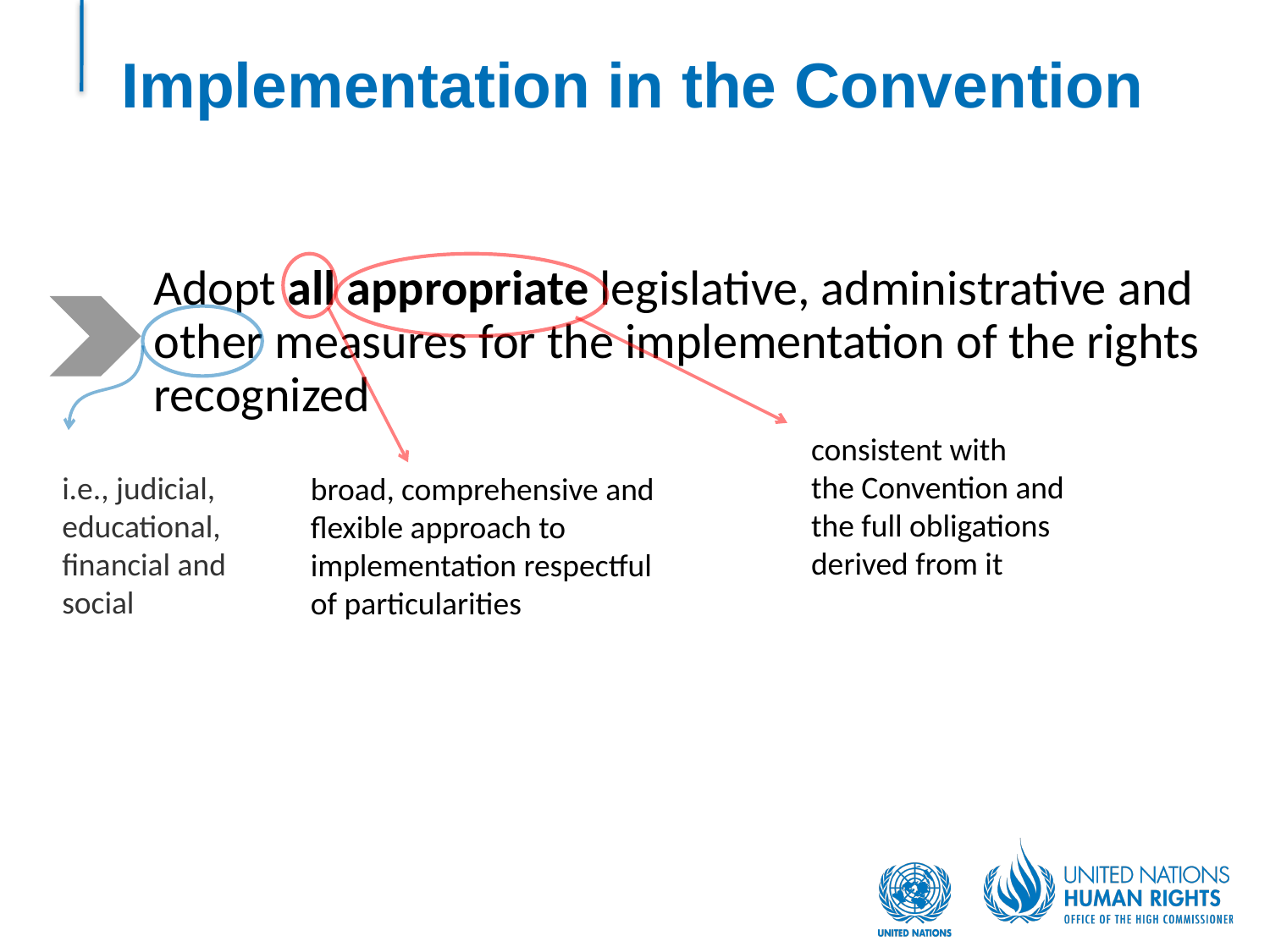

# Implementation in the Convention

Adopt all appropriate legislative, administrative and other measures for the implementation of the rights recognized

consistent with
the Convention and the full obligations derived from it

i.e., judicial, educational, financial and social
broad, comprehensive and flexible approach to implementation respectful of particularities